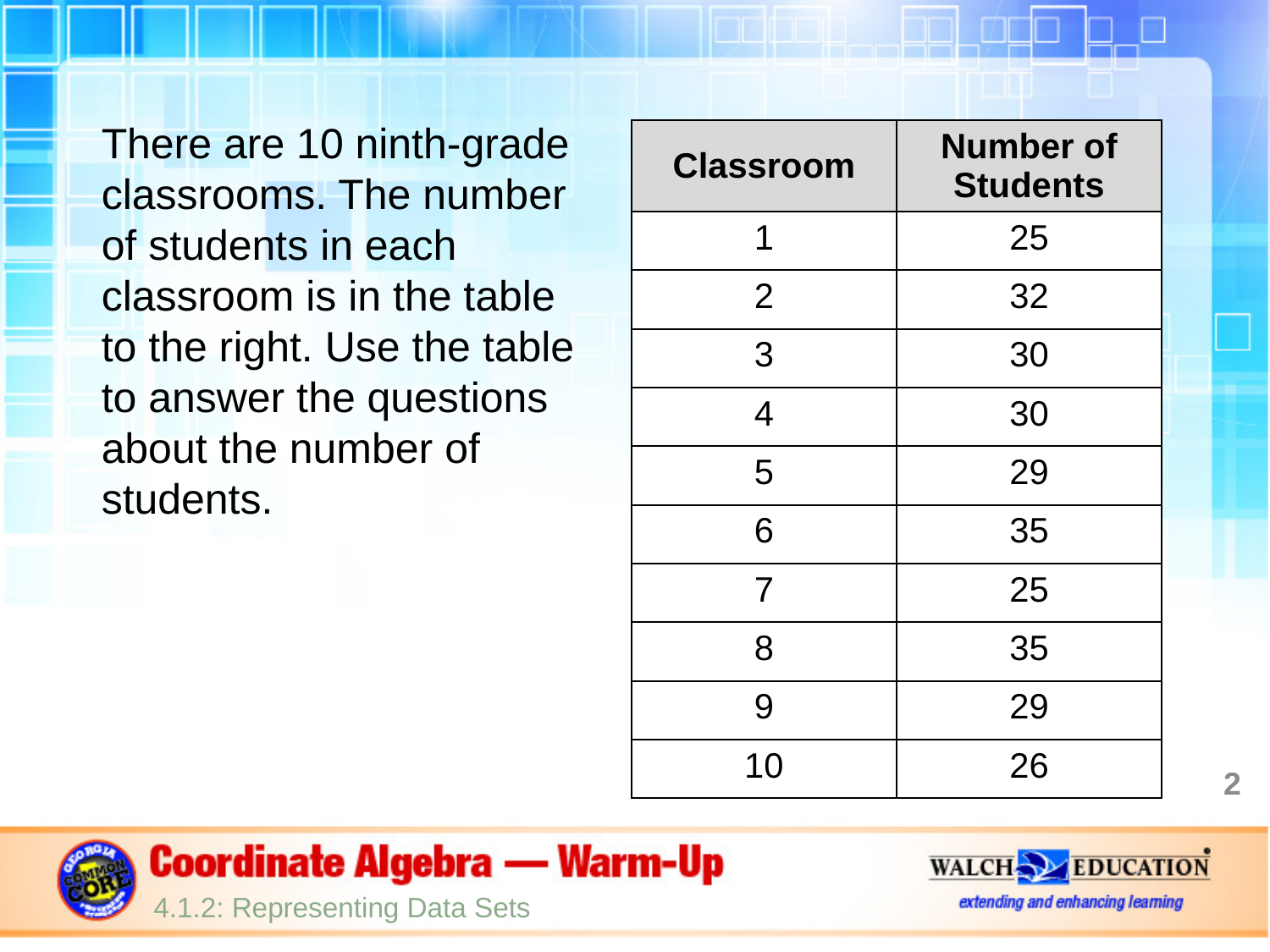

There are 10 ninth-grade
classrooms. The number
of students in each
classroom is in the table
to the right. Use the table
to answer the questions
about the number of
students.
| Classroom | Number of Students |
| --- | --- |
| 1 | 25 |
| 2 | 32 |
| 3 | 30 |
| 4 | 30 |
| 5 | 29 |
| 6 | 35 |
| 7 | 25 |
| 8 | 35 |
| 9 | 29 |
| 10 | 26 |
2
4.1.2: Representing Data Sets